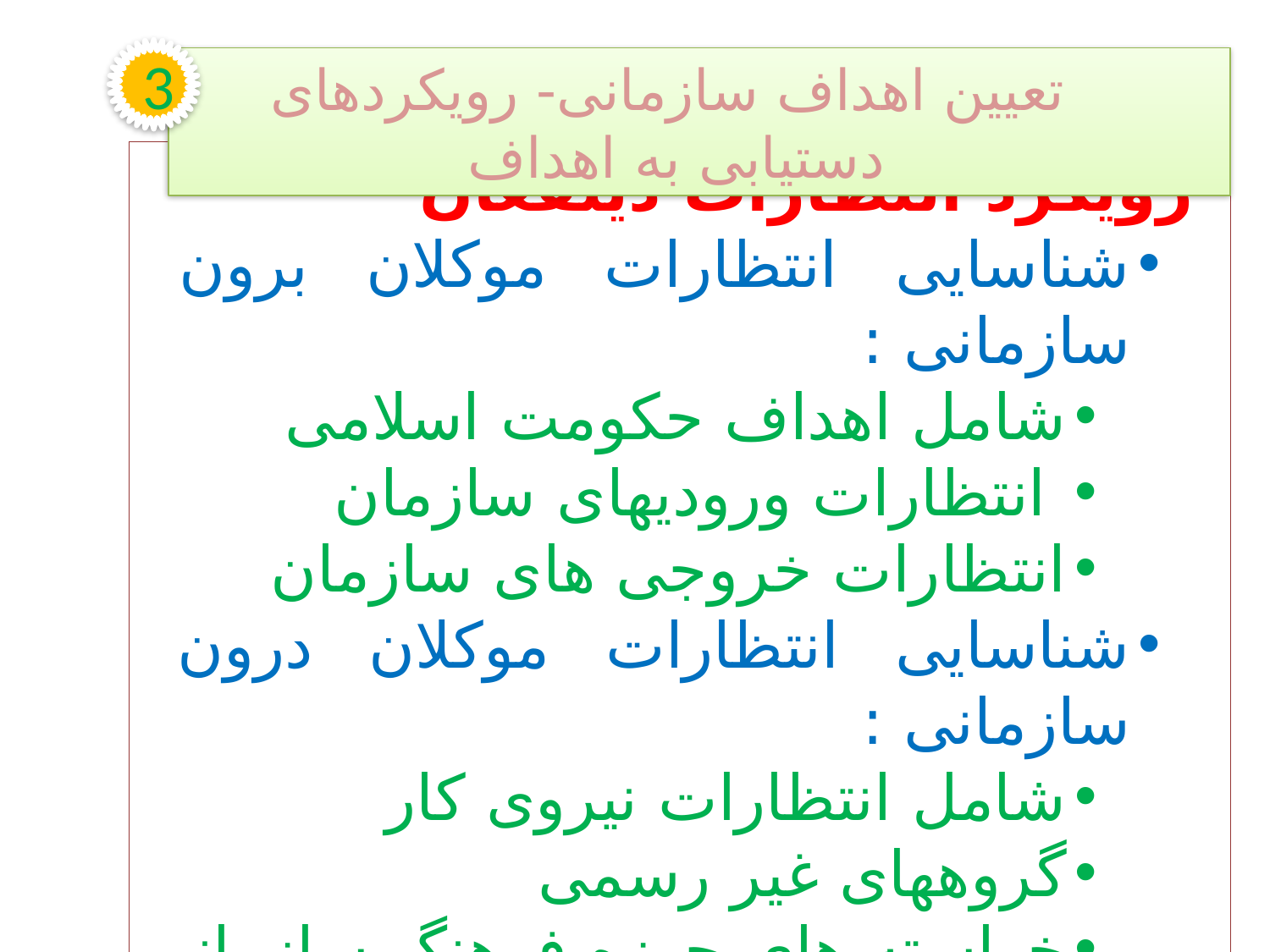

3
تعیین اهداف سازمانی- رویکردهای دستیابی به اهداف
رویکرد انتظارات ذینفعان
شناسایی انتظارات موکلان برون سازمانی :
شامل اهداف حکومت اسلامی
 انتظارات ورودیهای سازمان
انتظارات خروجی های سازمان
شناسایی انتظارات موکلان درون سازمانی :
شامل انتظارات نیروی کار
گروههای غیر رسمی
خواسته های حوزه فرهنگ سازمانی